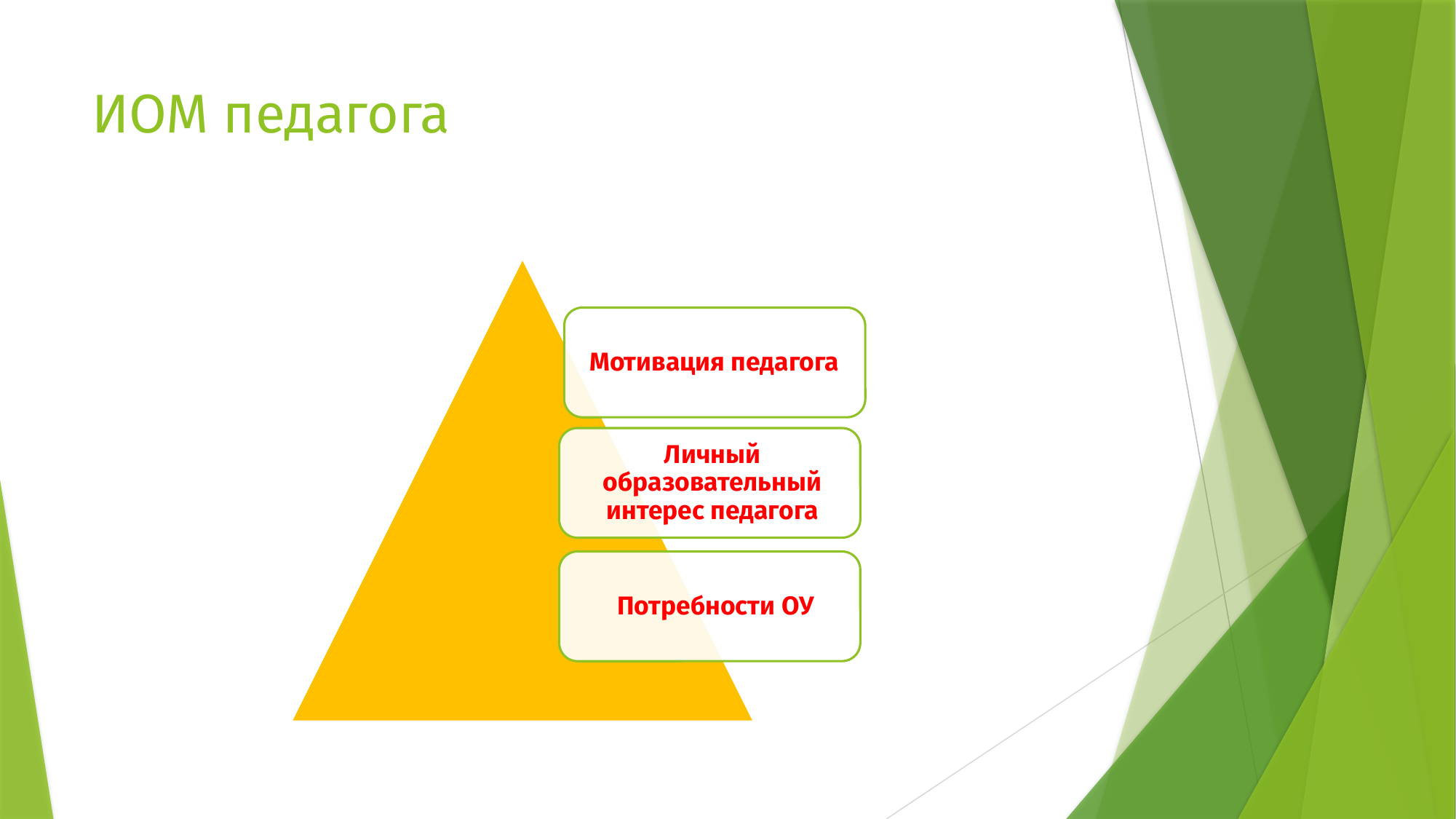

# ИОМ педагога
Мотивация педагога
Личный образовательный интерес педагога
 Потребности ОУ